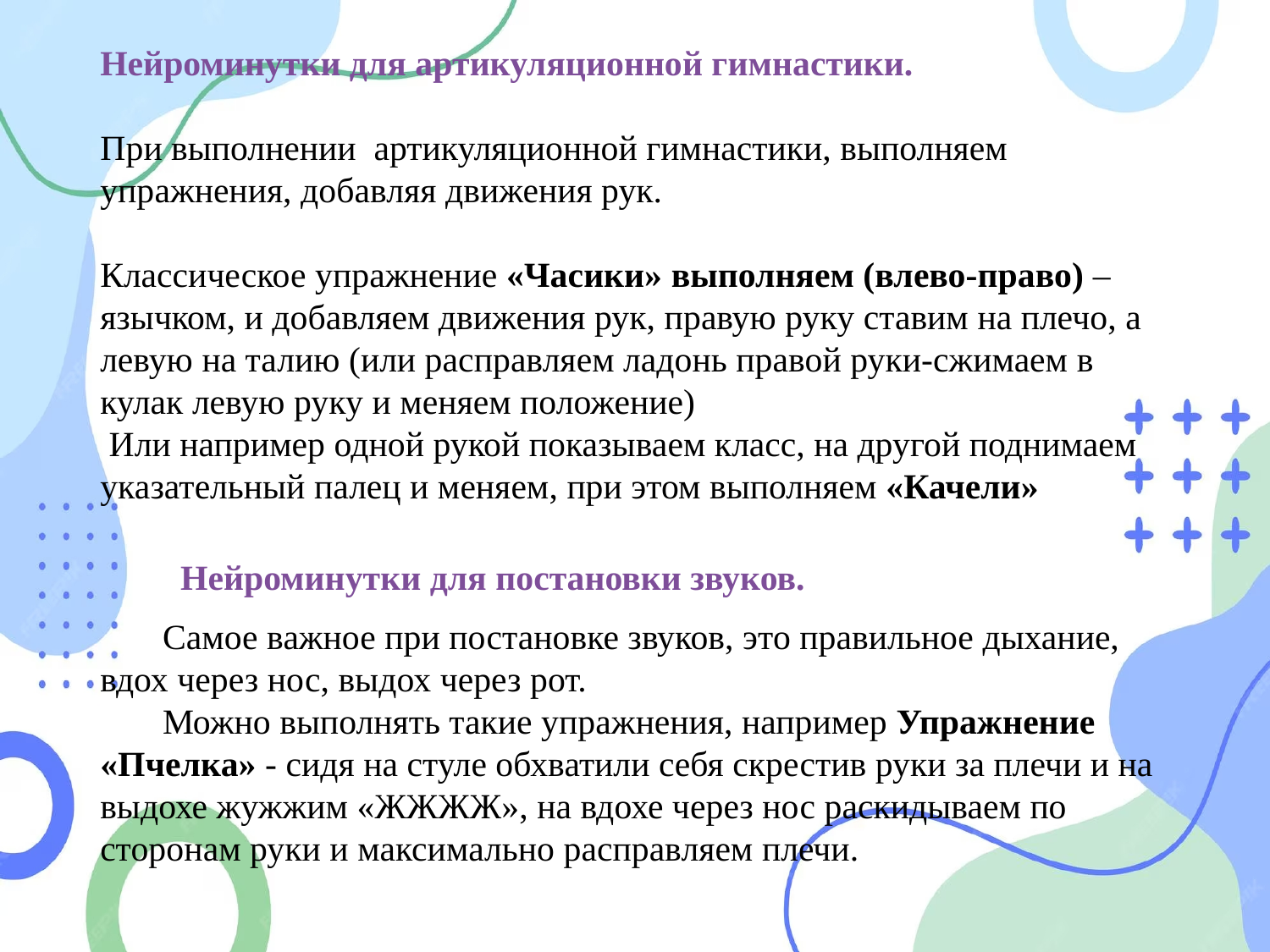

Нейроминутки для артикуляционной гимнастики.

При выполнении  артикуляционной гимнастики, выполняем упражнения, добавляя движения рук.

Классическое упражнение «Часики» выполняем (влево-право) – язычком, и добавляем движения рук, правую руку ставим на плечо, а левую на талию (или расправляем ладонь правой руки-сжимаем в кулак левую руку и меняем положение)
 Или например одной рукой показываем класс, на другой поднимаем указательный палец и меняем, при этом выполняем «Качели»

  Нейроминутки для постановки звуков.
Самое важное при постановке звуков, это правильное дыхание, вдох через нос, выдох через рот.
Можно выполнять такие упражнения, например Упражнение «Пчелка» - сидя на стуле обхватили себя скрестив руки за плечи и на выдохе жужжим «ЖЖЖЖ», на вдохе через нос раскидываем по сторонам руки и максимально расправляем плечи.